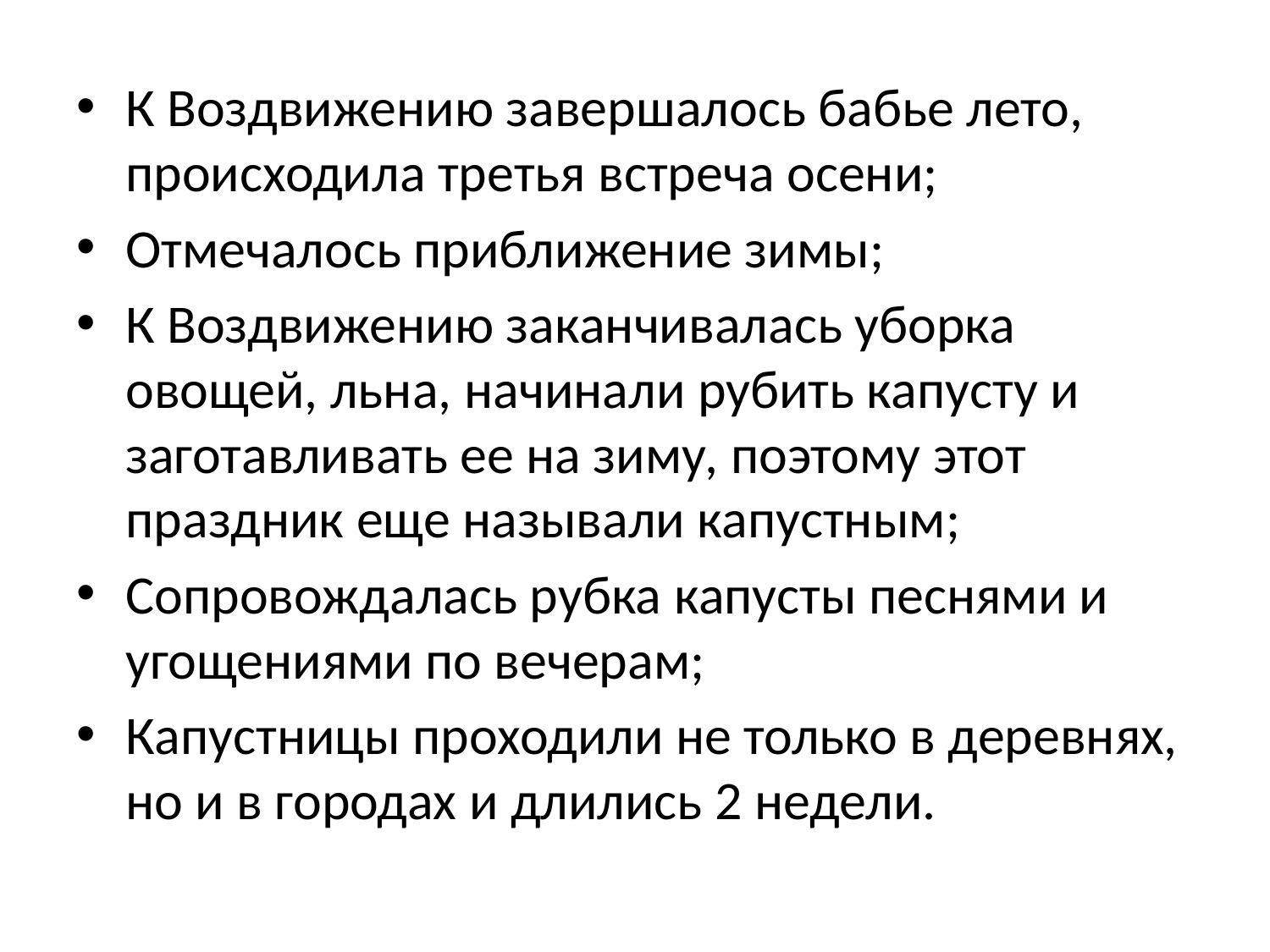

#
К Воздвижению завершалось бабье лето, происходила третья встреча осени;
Отмечалось приближение зимы;
К Воздвижению заканчивалась уборка овощей, льна, начинали рубить капусту и заготавливать ее на зиму, поэтому этот праздник еще называли капустным;
Сопровождалась рубка капусты песнями и угощениями по вечерам;
Капустницы проходили не только в деревнях, но и в городах и длились 2 недели.